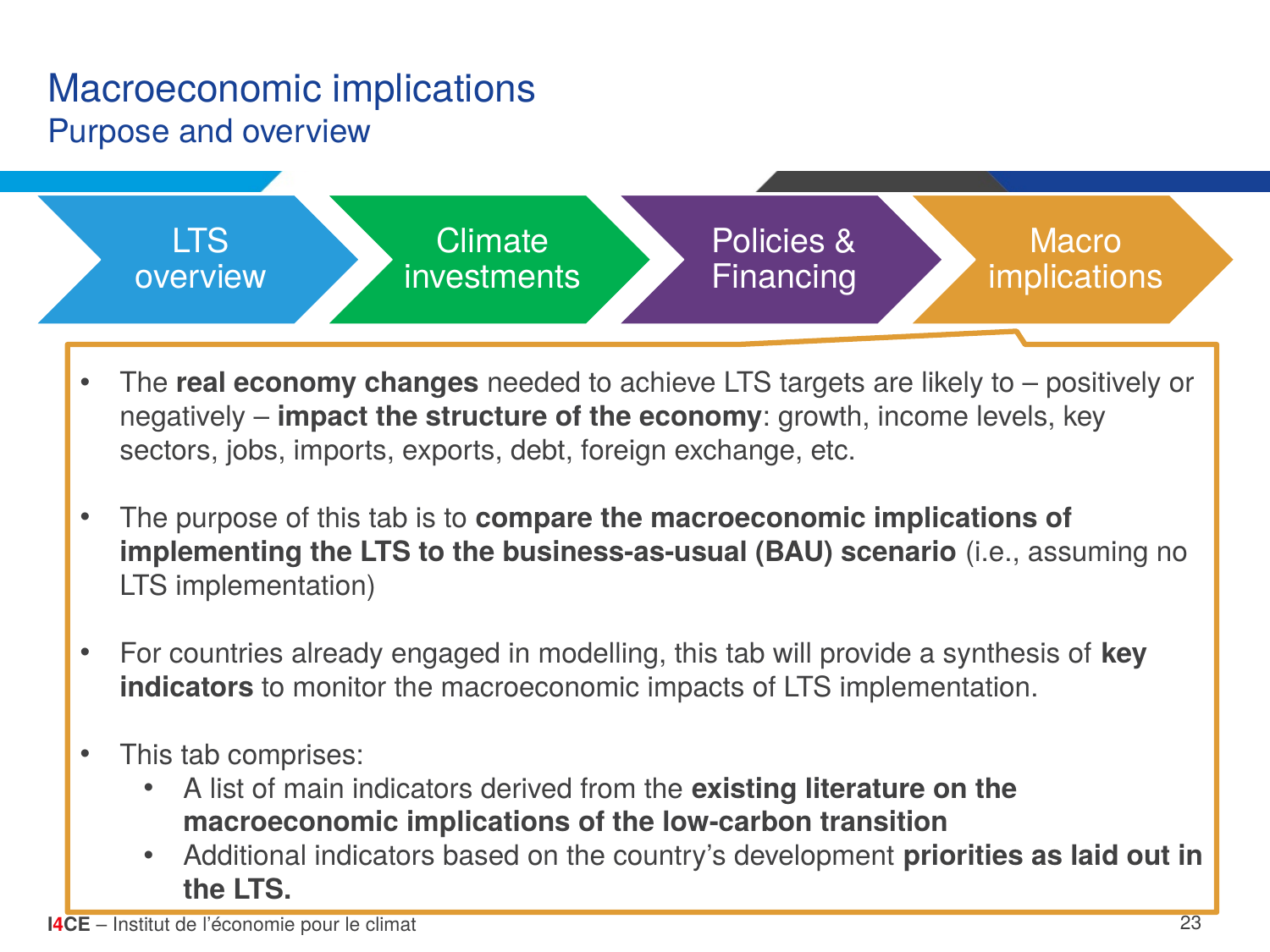

# Macroeconomic implications Purpose and overview
LTS overview
Climate investments
Policies & Financing
Macro implications
The real economy changes needed to achieve LTS targets are likely to – positively or negatively – impact the structure of the economy: growth, income levels, key sectors, jobs, imports, exports, debt, foreign exchange, etc.

The purpose of this tab is to compare the macroeconomic implications of implementing the LTS to the business-as-usual (BAU) scenario (i.e., assuming no LTS implementation)

For countries already engaged in modelling, this tab will provide a synthesis of key indicators to monitor the macroeconomic impacts of LTS implementation.

This tab comprises:
A list of main indicators derived from the existing literature on the macroeconomic implications of the low-carbon transition
Additional indicators based on the country’s development priorities as laid out in the LTS.